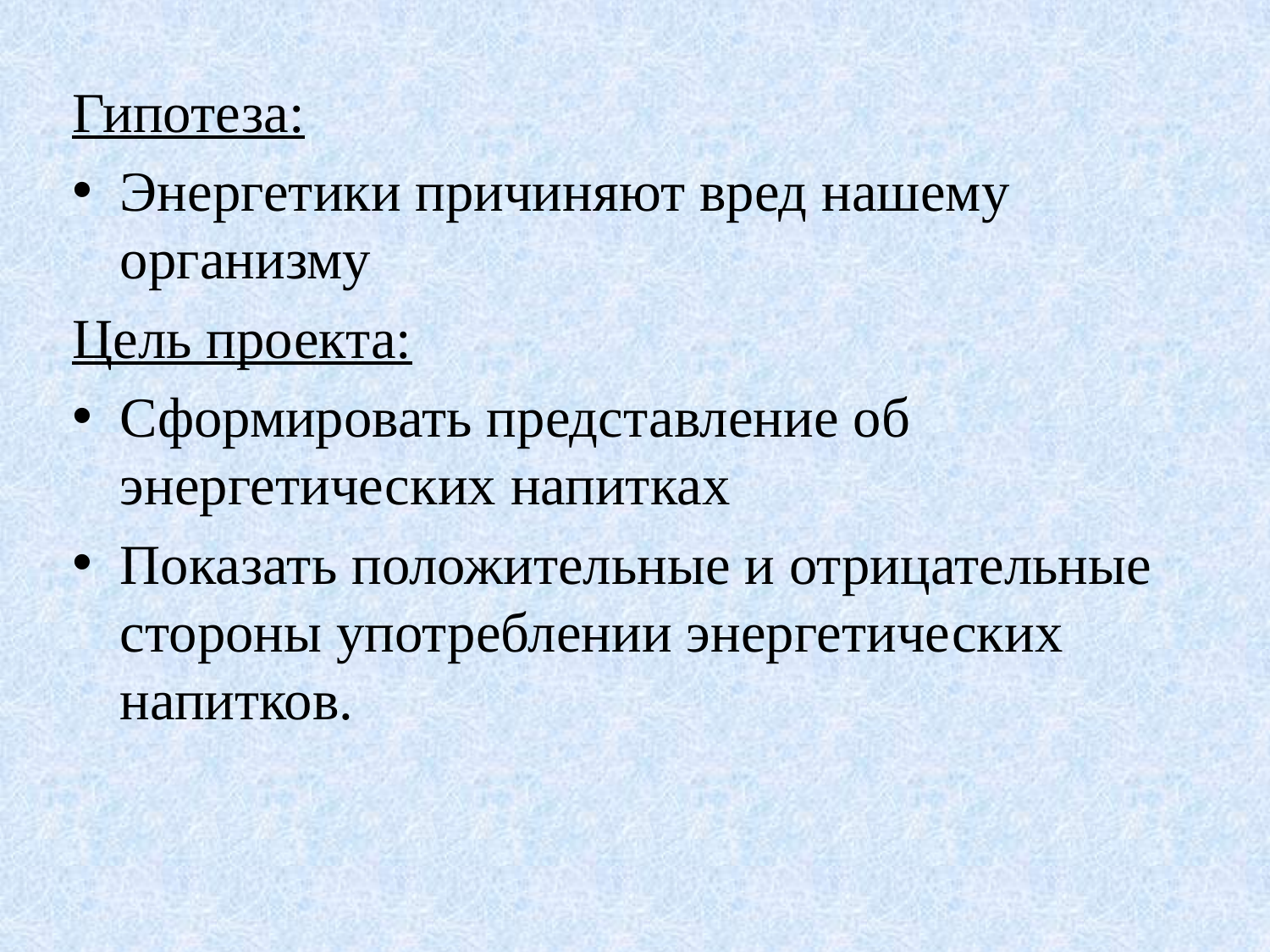

Гипотеза:
Энергетики причиняют вред нашему организму
Цель проекта:
Сформировать представление об энергетических напитках
Показать положительные и отрицательные стороны употреблении энергетических напитков.